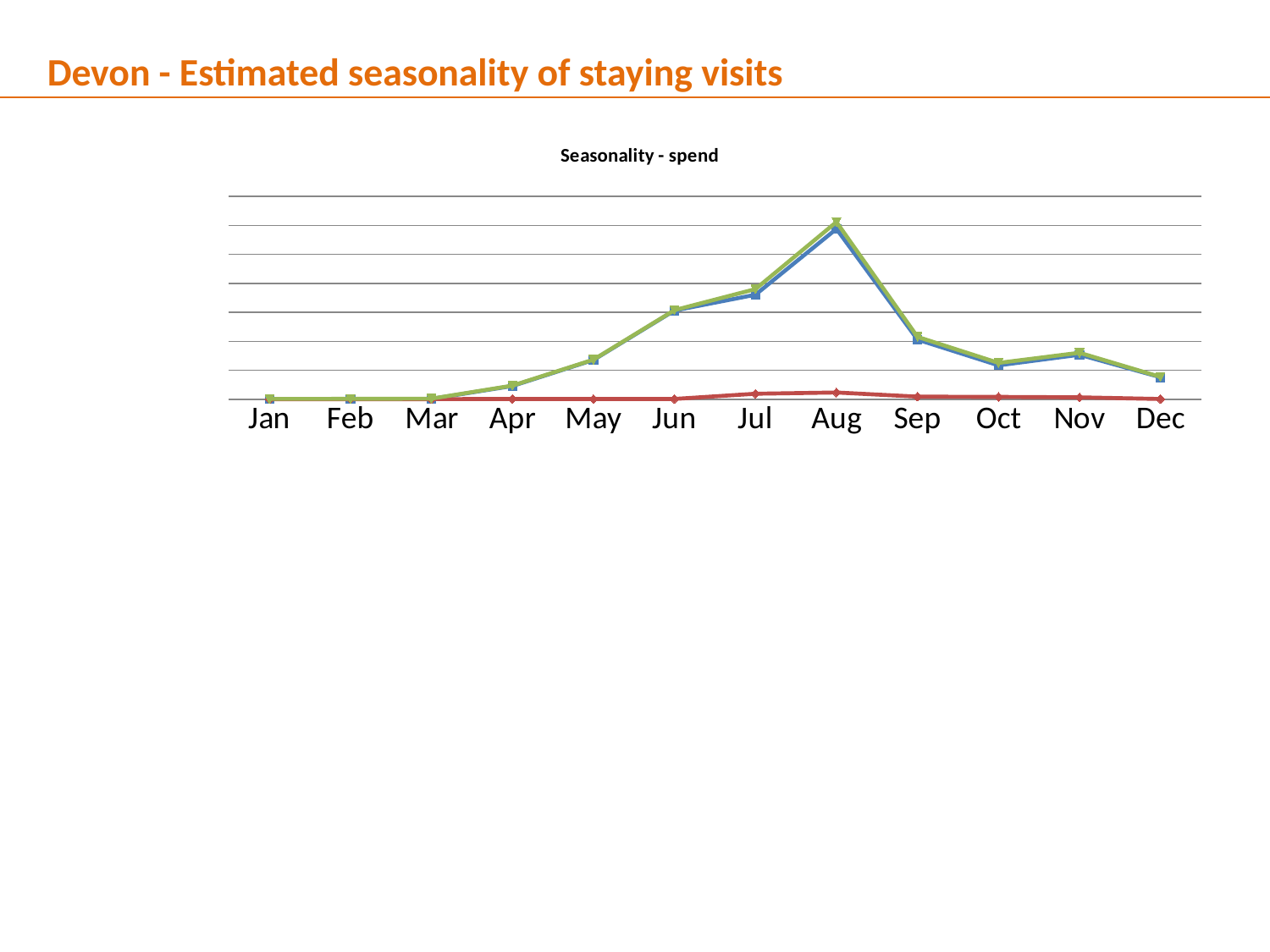

Devon - Estimated seasonality of staying visits

### Chart: Seasonality - spend

| Category | UK spend (mn's) | OS spend (mn's) | Total spend (mn's) |
|---|---|---|---|
| Jan | 0.554478359606995 | 0.2670261295114918 | 0.8215044891184868 |
| Feb | 0.5632440792052371 | 0.3833732287986417 | 0.9466173080038789 |
| Mar | 0.8555512481078724 | 0.3910025467846844 | 1.2465537948925567 |
| Apr | 23.0281596001643 | 0.7260478070731478 | 23.75420740723745 |
| May | 67.92572909079271 | 0.6068732932858885 | 68.5326023840786 |
| Jun | 153.139884989711 | 0.7498827098305993 | 153.88976769954158 |
| Jul | 180.4229086490745 | 9.68359841361432 | 190.10650706268882 |
| Aug | 293.9287361210684 | 11.815208127303004 | 305.7439442483714 |
| Sep | 102.98850318805573 | 4.674315586445905 | 107.66281877450163 |
| Oct | 58.63167286909131 | 4.22668282995022 | 62.85835569904153 |
| Nov | 76.84666711496796 | 3.458195042686544 | 80.3048621576545 |
| Dec | 38.11046469015404 | 0.6377942847155467 | 38.748258974869586 |
6